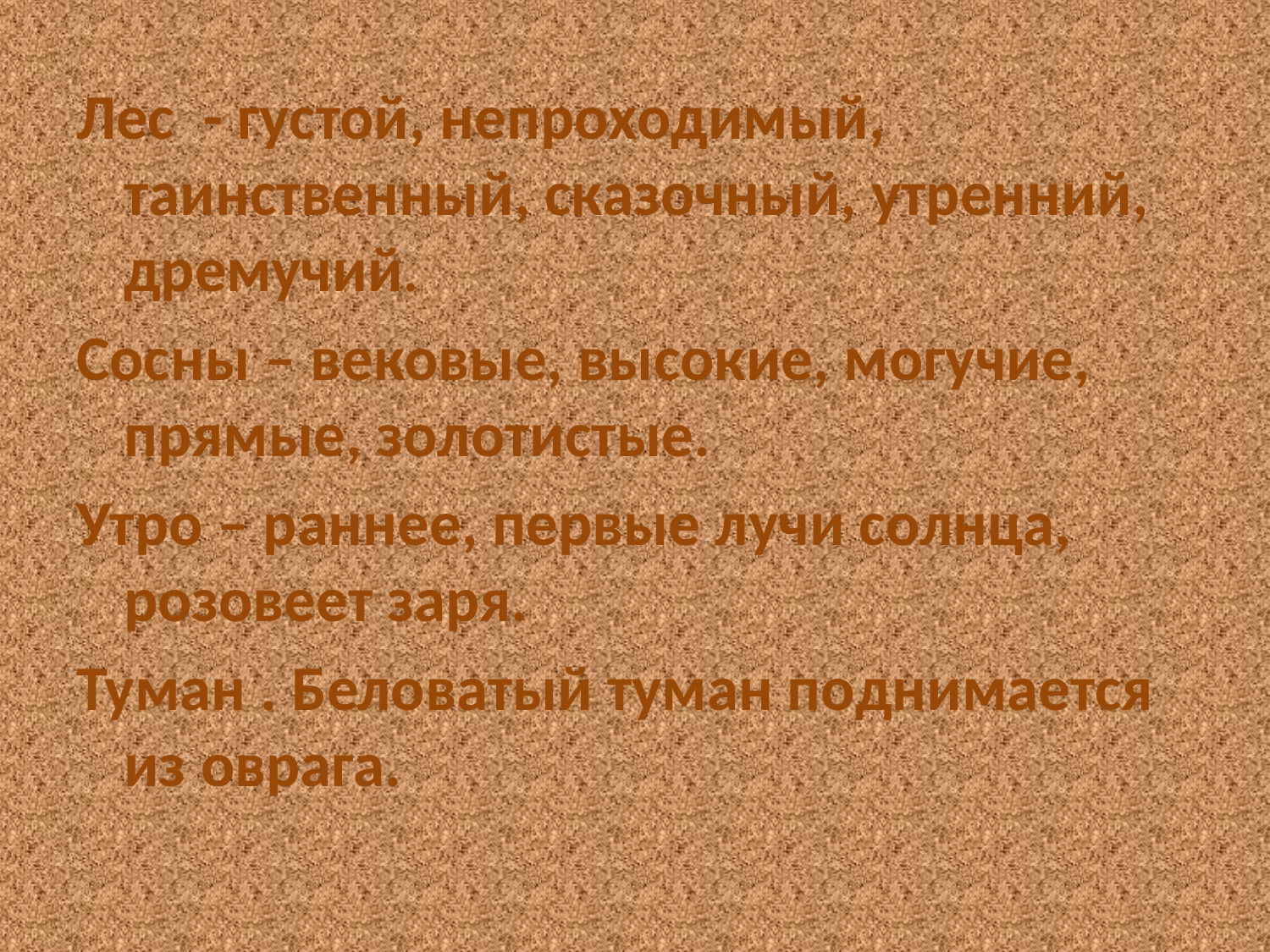

#
Лес  - густой, непроходимый, таинственный, сказочный, утренний, дремучий.
Сосны – вековые, высокие, могучие, прямые, золотистые.
Утро – раннее, первые лучи солнца, розовеет заря.
Туман . Беловатый туман поднимается из оврага.